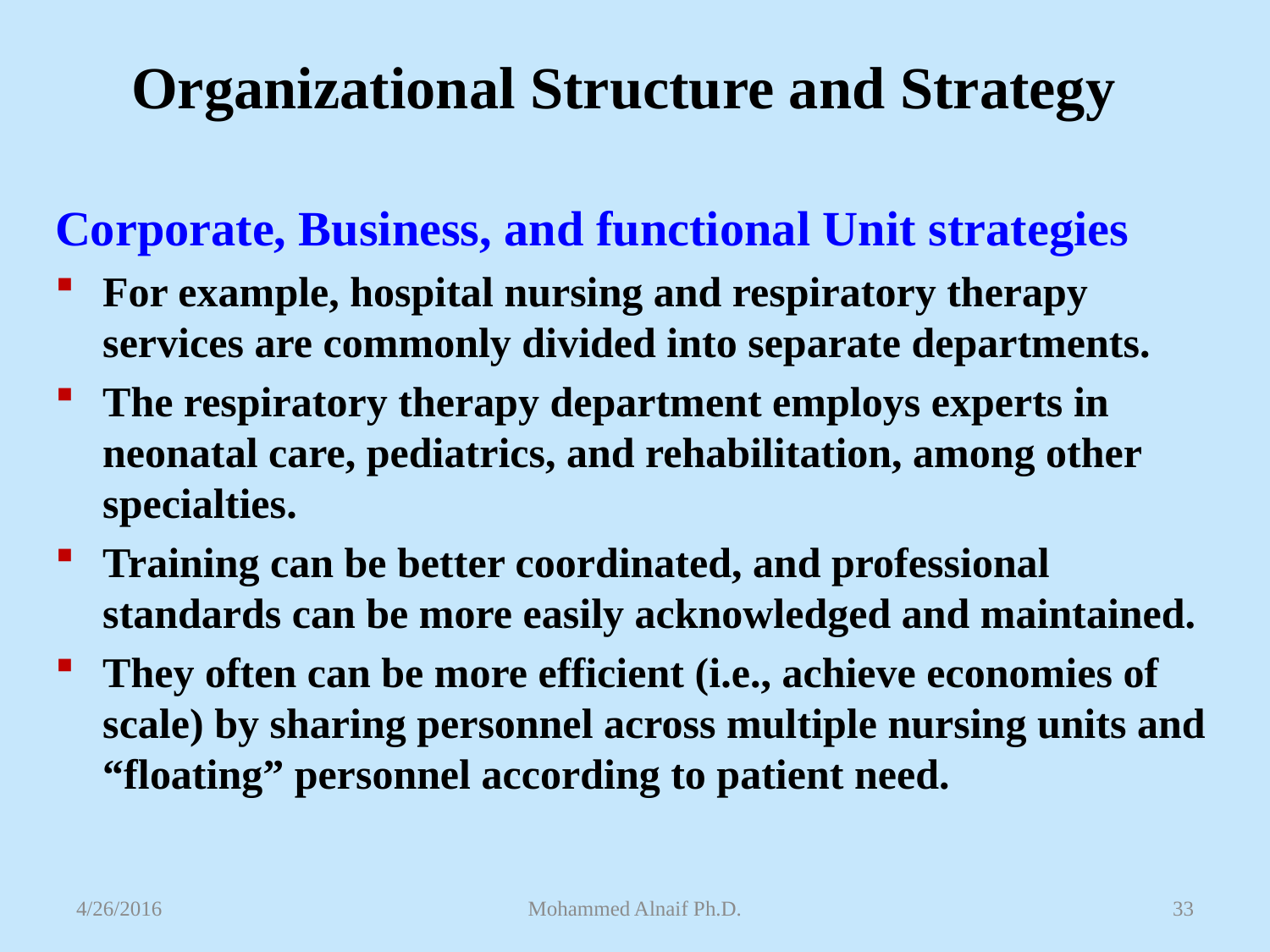

# Organizational Structure and Strategy
Corporate, Business, and functional Unit strategies
For example, hospital nursing and respiratory therapy services are commonly divided into separate departments.
The respiratory therapy department employs experts in neonatal care, pediatrics, and rehabilitation, among other specialties.
Training can be better coordinated, and professional standards can be more easily acknowledged and maintained.
They often can be more efficient (i.e., achieve economies of scale) by sharing personnel across multiple nursing units and “floating” personnel according to patient need.
4/26/2016
Mohammed Alnaif Ph.D.
33